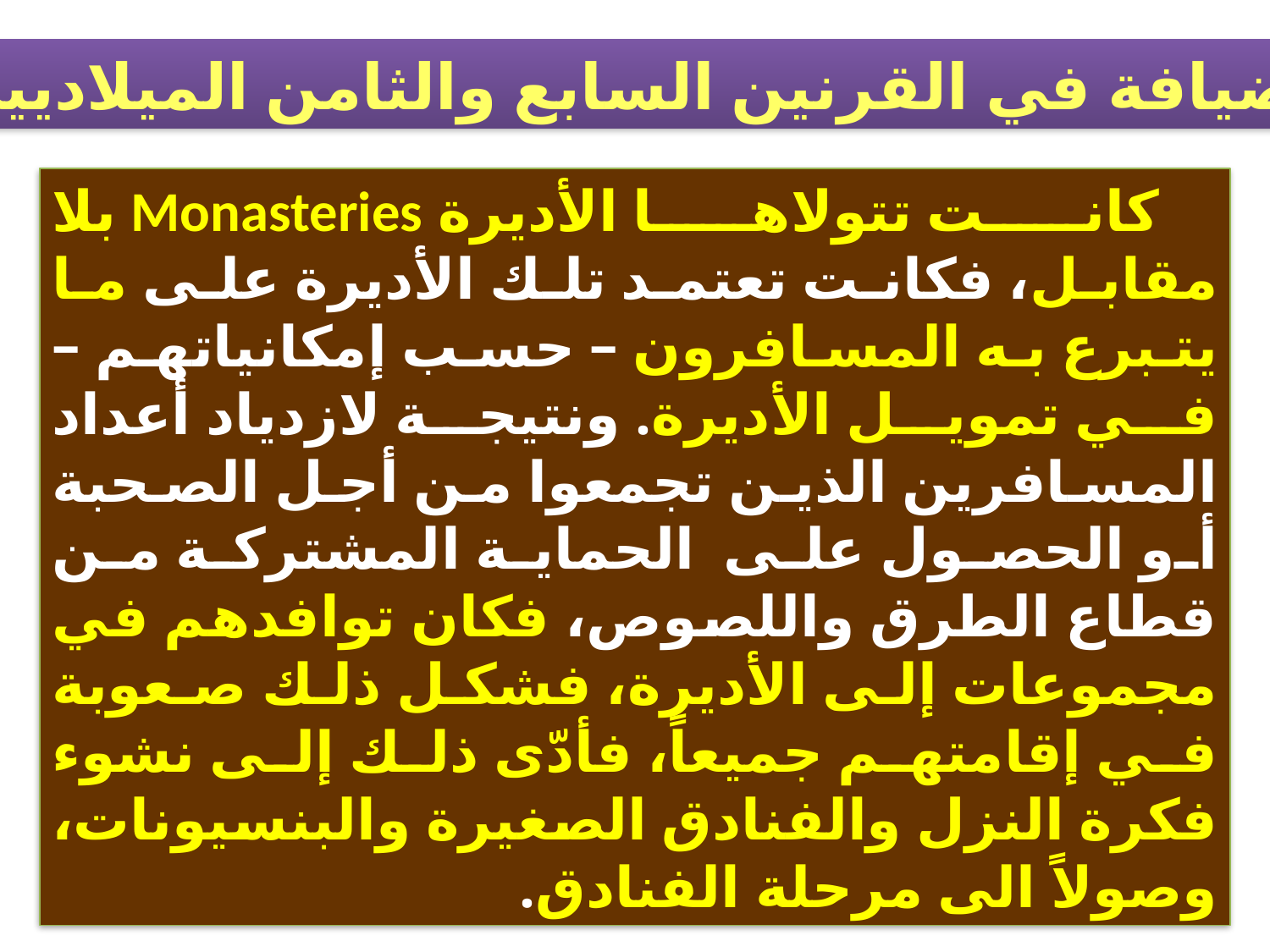

الضيافة في القرنين السابع والثامن الميلاديين
    كانت تتولاها الأديرة Monasteries بلا مقابل، فكانت تعتمد تلك الأديرة على ما يتبرع به المسافرون – حسب إمكانياتهم – في تمويل الأديرة. ونتيجة لازدياد أعداد المسافرين الذين تجمعوا من أجل الصحبة أو الحصول على  الحماية المشتركة من قطاع الطرق واللصوص، فكان توافدهم في مجموعات إلى الأديرة، فشكل ذلك صعوبة في إقامتهم جميعاً، فأدّى ذلك إلى نشوء فكرة النزل والفنادق الصغيرة والبنسيونات، وصولاً الى مرحلة الفنادق.